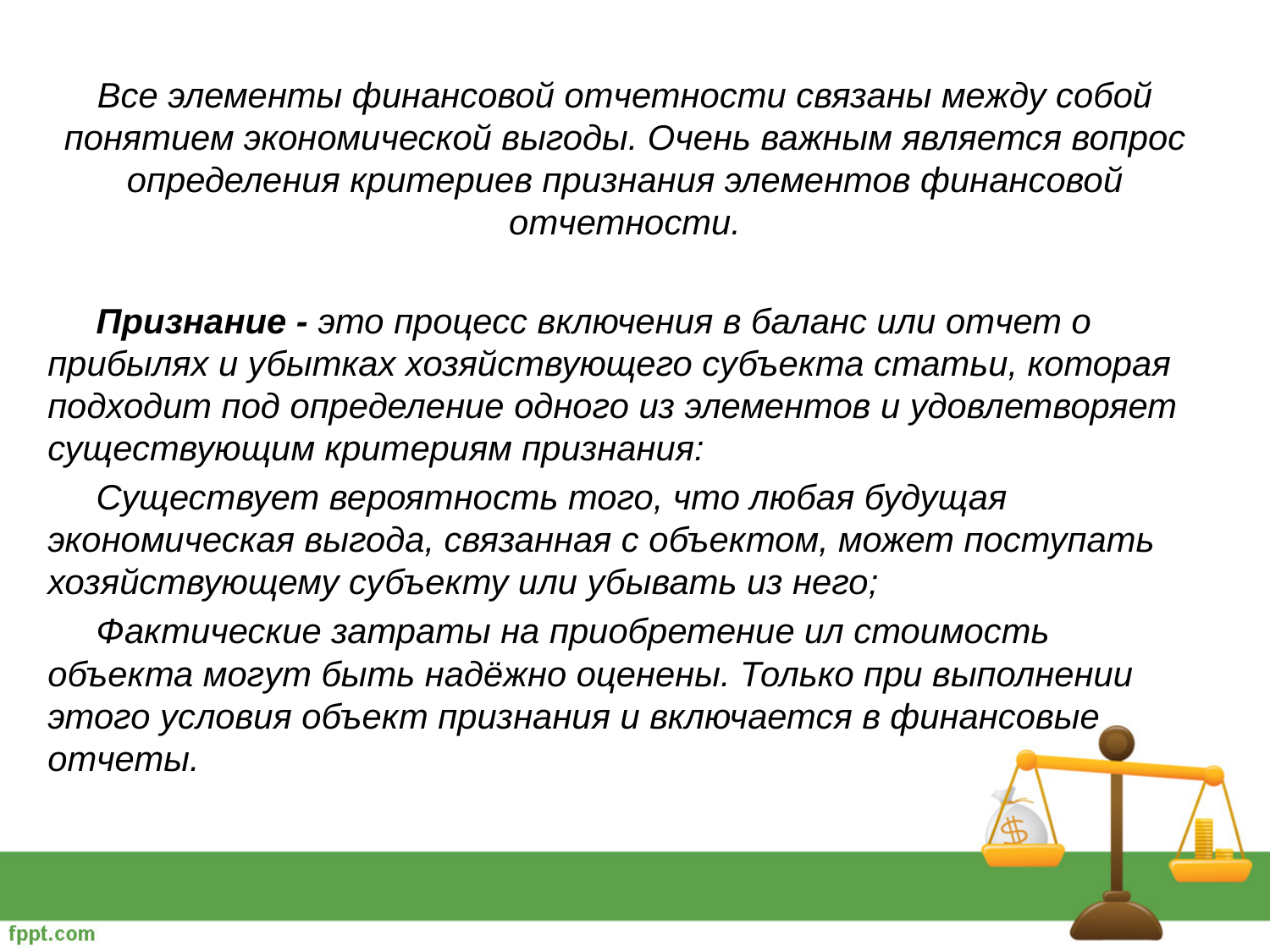

Все элементы финансовой отчетности связаны между собой понятием экономической выгоды. Очень важным является вопрос определения критериев признания элементов финансовой отчетности.

     Признание - это процесс включения в баланс или отчет о прибылях и убытках хозяйствующего субъекта статьи, которая подходит под определение одного из элементов и удовлетворяет существующим критериям признания:
     Существует вероятность того, что любая будущая экономическая выгода, связанная с объектом, может поступать хозяйствующему субъекту или убывать из него;
     Фактические затраты на приобретение ил стоимость объекта могут быть надёжно оценены. Только при выполнении этого условия объект признания и включается в финансовые отчеты.